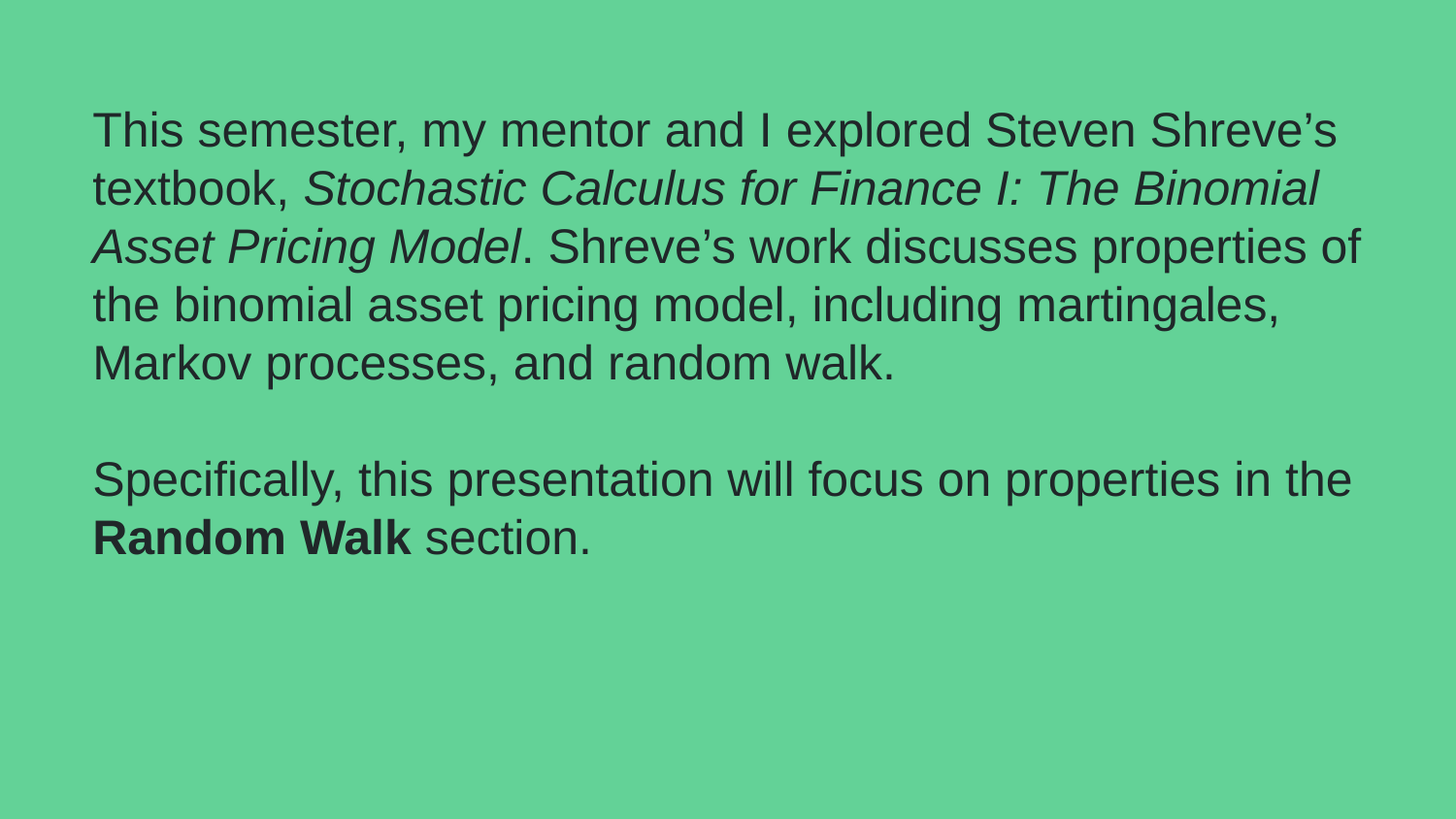

# This semester, my mentor and I explored Steven Shreve’s textbook, Stochastic Calculus for Finance I: The Binomial Asset Pricing Model. Shreve’s work discusses properties of the binomial asset pricing model, including martingales, Markov processes, and random walk.

Specifically, this presentation will focus on properties in the Random Walk section.